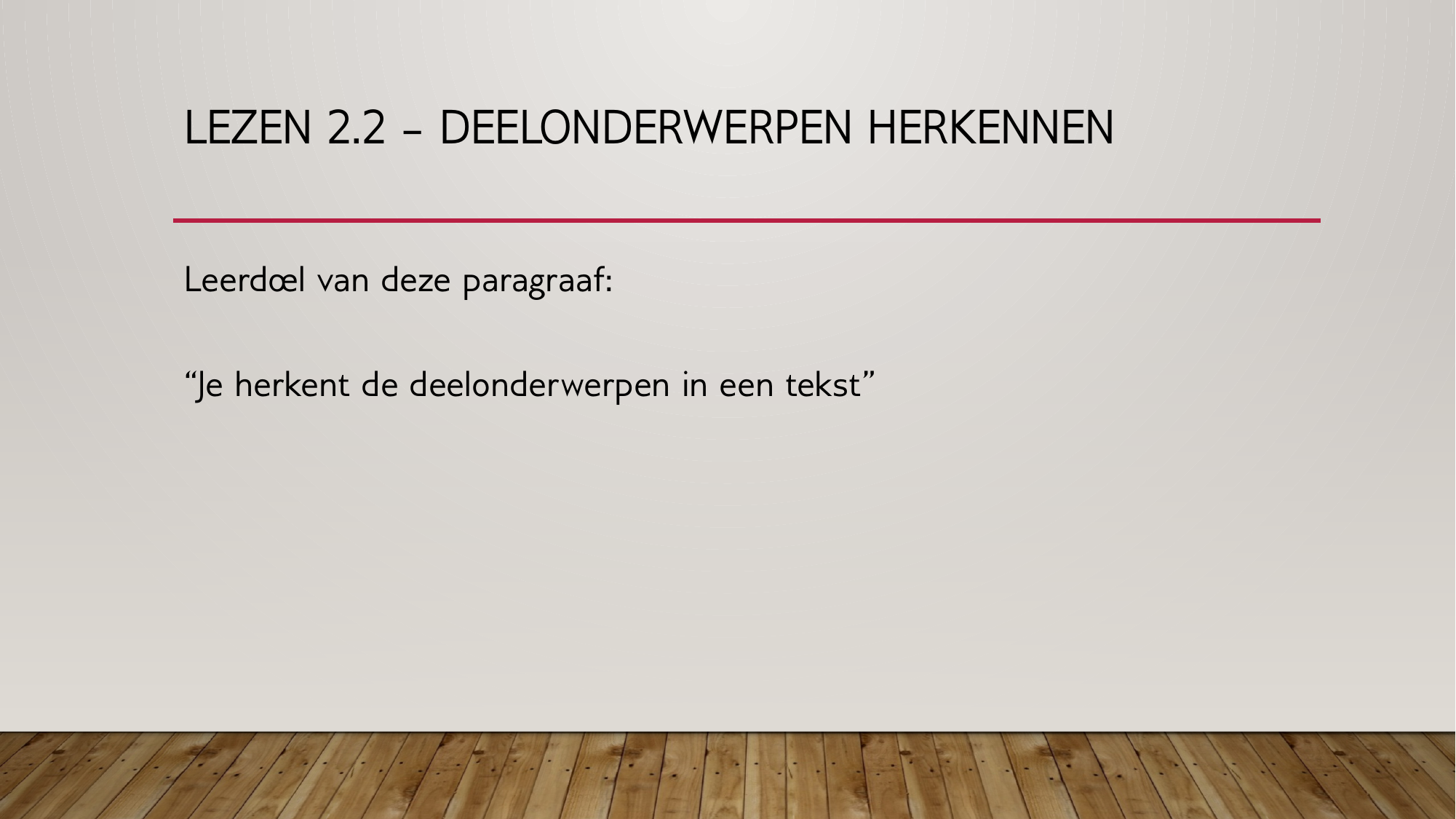

# Lezen 2.2 – Deelonderwerpen herkennen
Leerdoel van deze paragraaf:
“Je herkent de deelonderwerpen in een tekst”